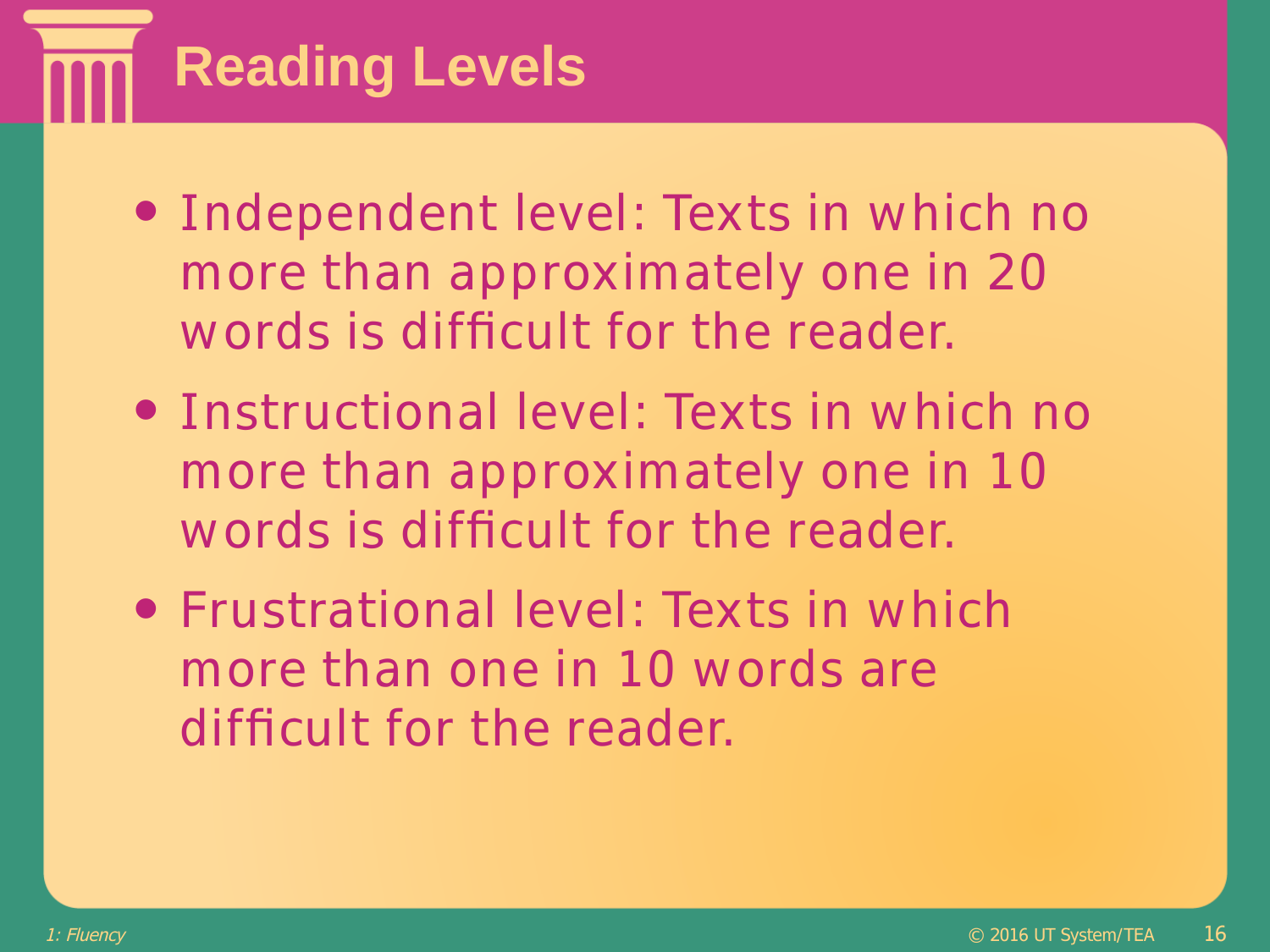

# Reading Levels
Independent level: Texts in which no more than approximately one in 20 words is difficult for the reader.
Instructional level: Texts in which no more than approximately one in 10 words is difficult for the reader.
Frustrational level: Texts in which more than one in 10 words are difficult for the reader.